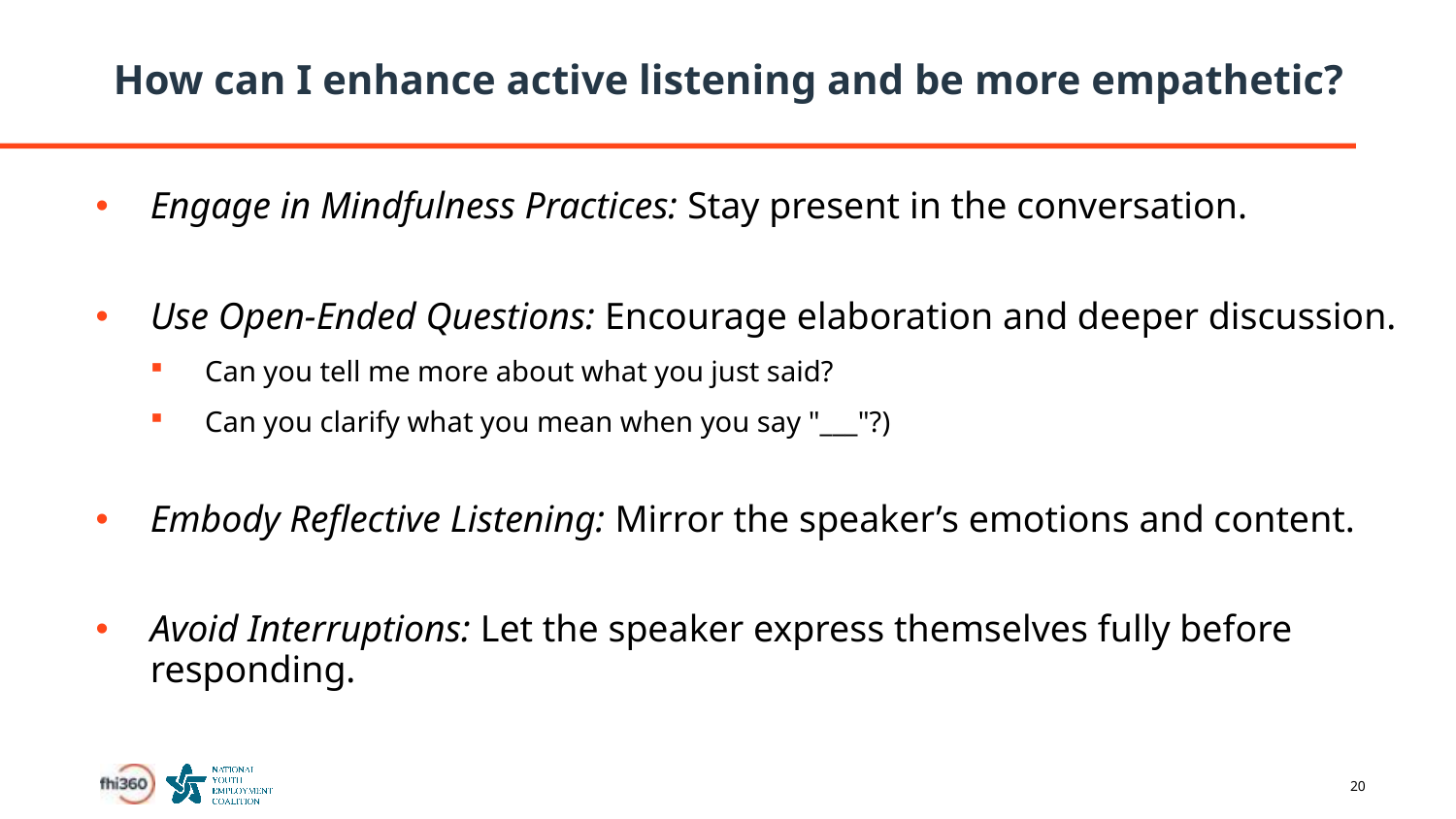

# How can I enhance active listening and be more empathetic?
Engage in Mindfulness Practices: Stay present in the conversation.

Use Open-Ended Questions: Encourage elaboration and deeper discussion.
Can you tell me more about what you just said?
Can you clarify what you mean when you say "___"?)

Embody Reflective Listening: Mirror the speaker’s emotions and content.

Avoid Interruptions: Let the speaker express themselves fully before responding.